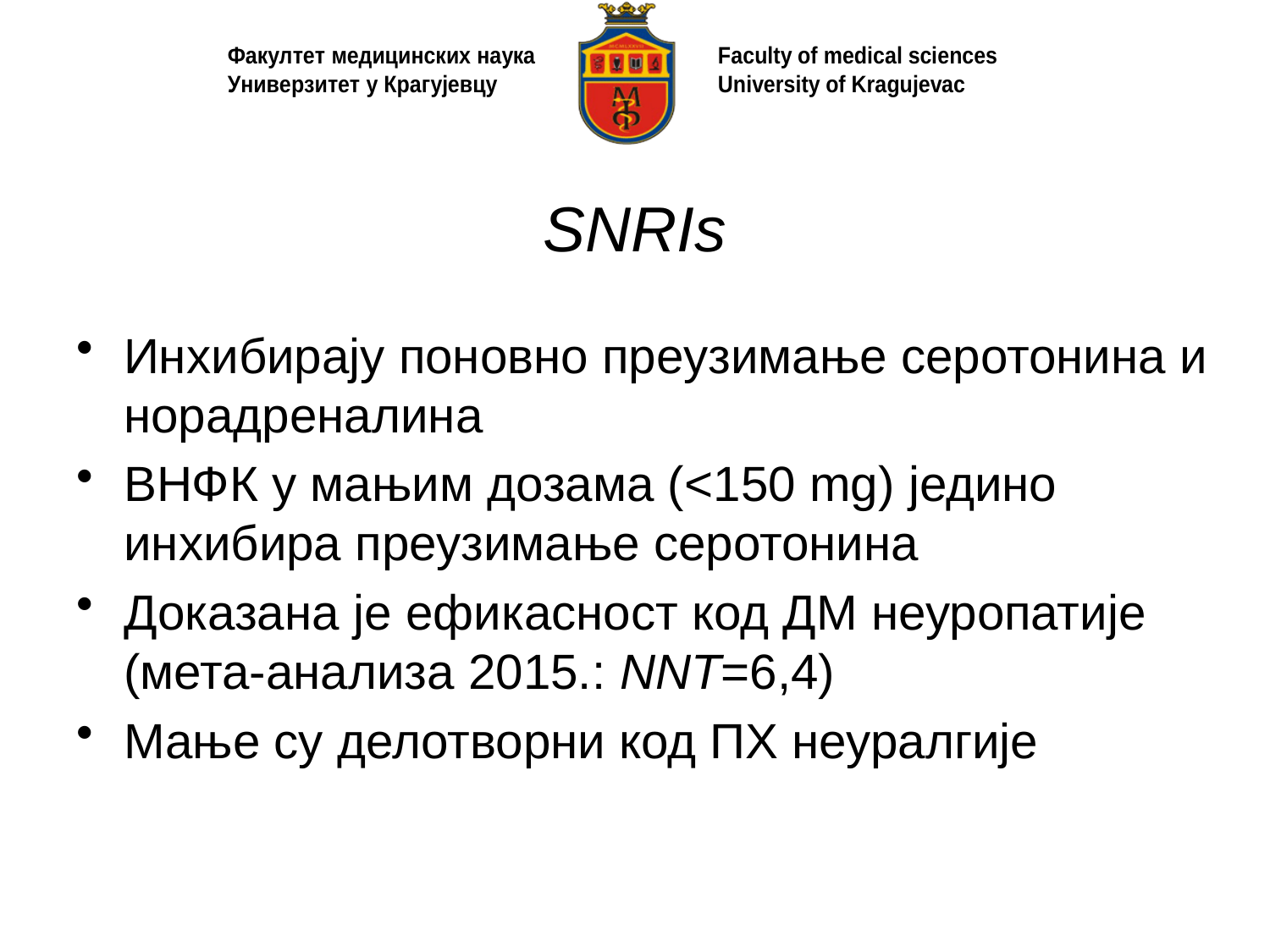

# SNRIs
Инхибирају поновно преузимање серотонина и норадреналина
ВНФК у мањим дозама (<150 mg) једино инхибира преузимање серотонина
Доказана je ефикасност код ДМ неуропатије (мета-анализа 2015.: NNT=6,4)
Мање су делотворни код ПХ неуралгије